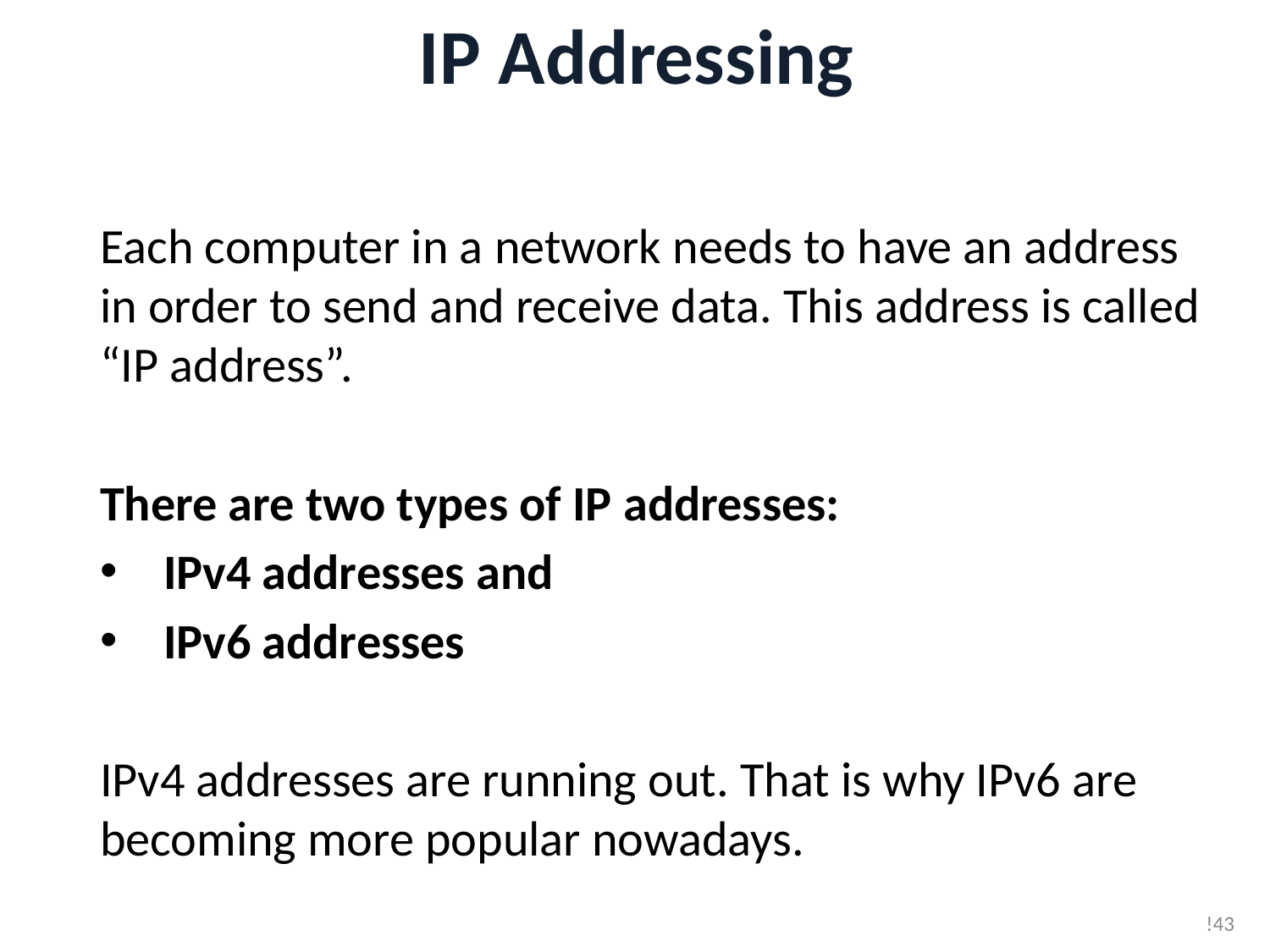

# IP Addressing
Each computer in a network needs to have an address in order to send and receive data. This address is called “IP address”.

There are two types of IP addresses:
IPv4 addresses and
IPv6 addresses

IPv4 addresses are running out. That is why IPv6 are becoming more popular nowadays.

!43